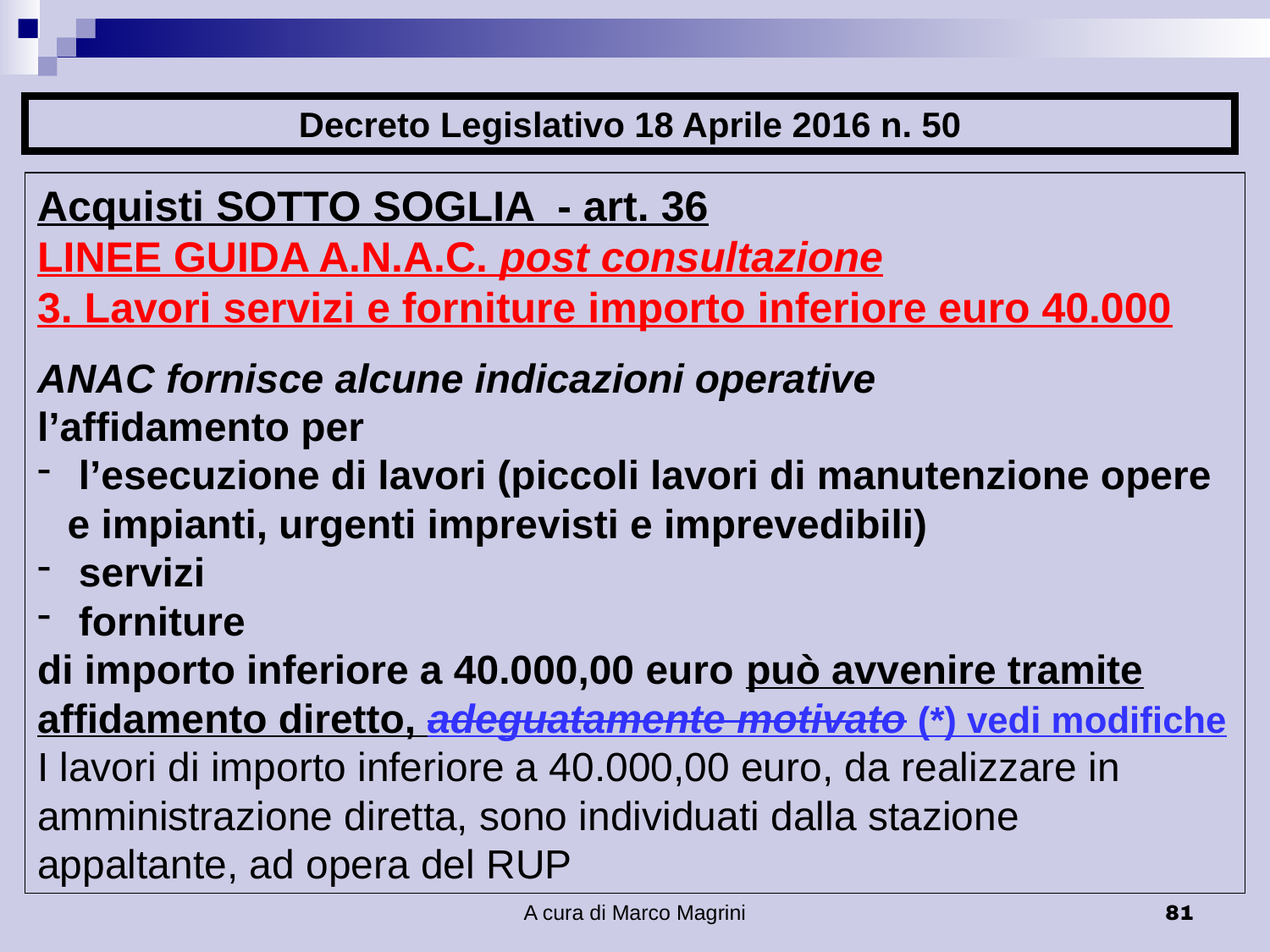

Decreto Legislativo 18 Aprile 2016 n. 50
Acquisti SOTTO SOGLIA  - art. 36
LINEE GUIDA A.N.A.C. post consultazione
3. Lavori servizi e forniture importo inferiore euro 40.000

ANAC fornisce alcune indicazioni operative
l’affidamento per
 l’esecuzione di lavori (piccoli lavori di manutenzione opere e impianti, urgenti imprevisti e imprevedibili)
 servizi
 forniture
di importo inferiore a 40.000,00 euro può avvenire tramite affidamento diretto, adeguatamente motivato (*) vedi modifiche
I lavori di importo inferiore a 40.000,00 euro, da realizzare in amministrazione diretta, sono individuati dalla stazione appaltante, ad opera del RUP

A cura di Marco Magrini
81